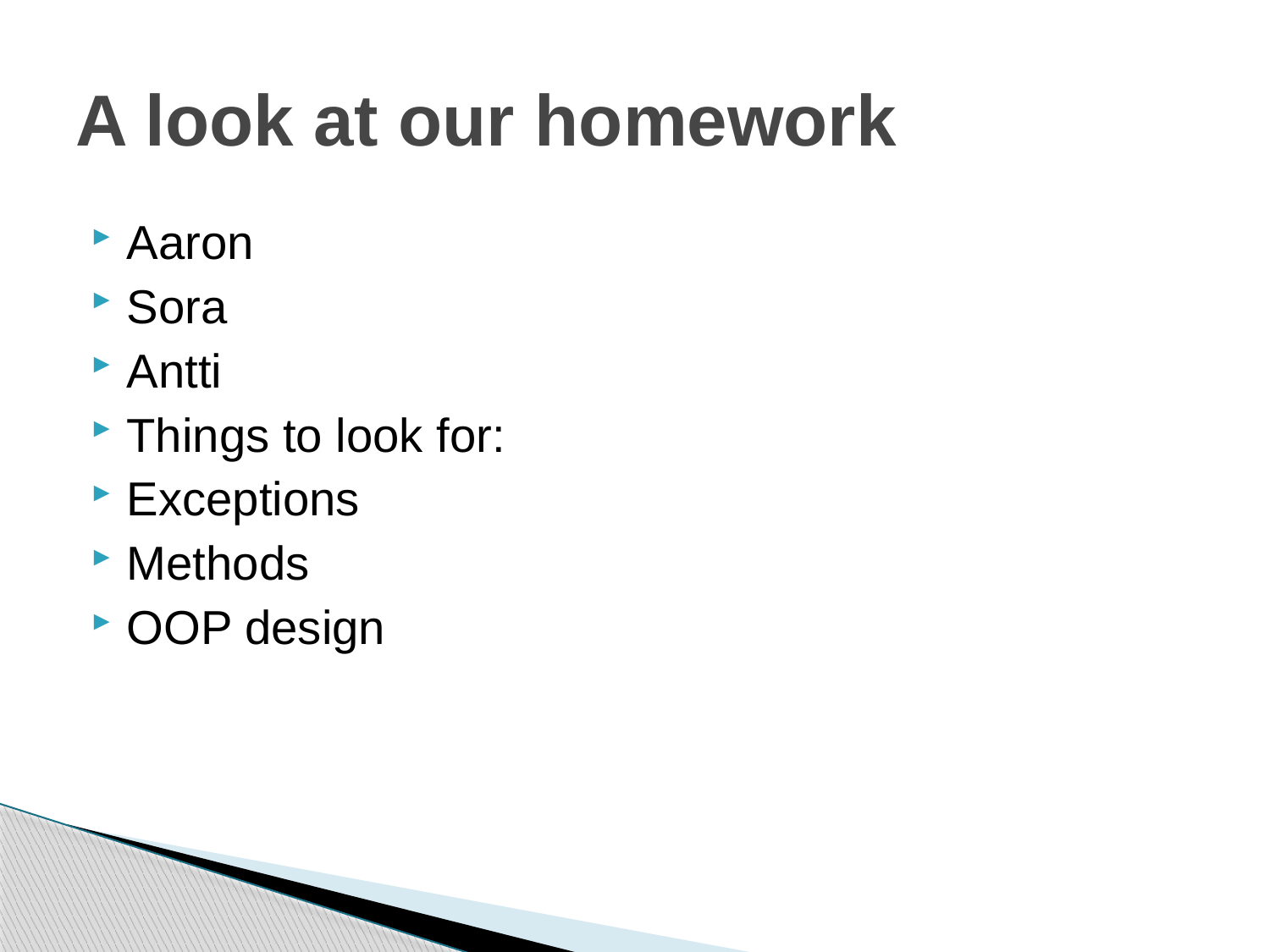

# A look at our homework
Aaron
Sora
Antti
Things to look for:
Exceptions
Methods
OOP design